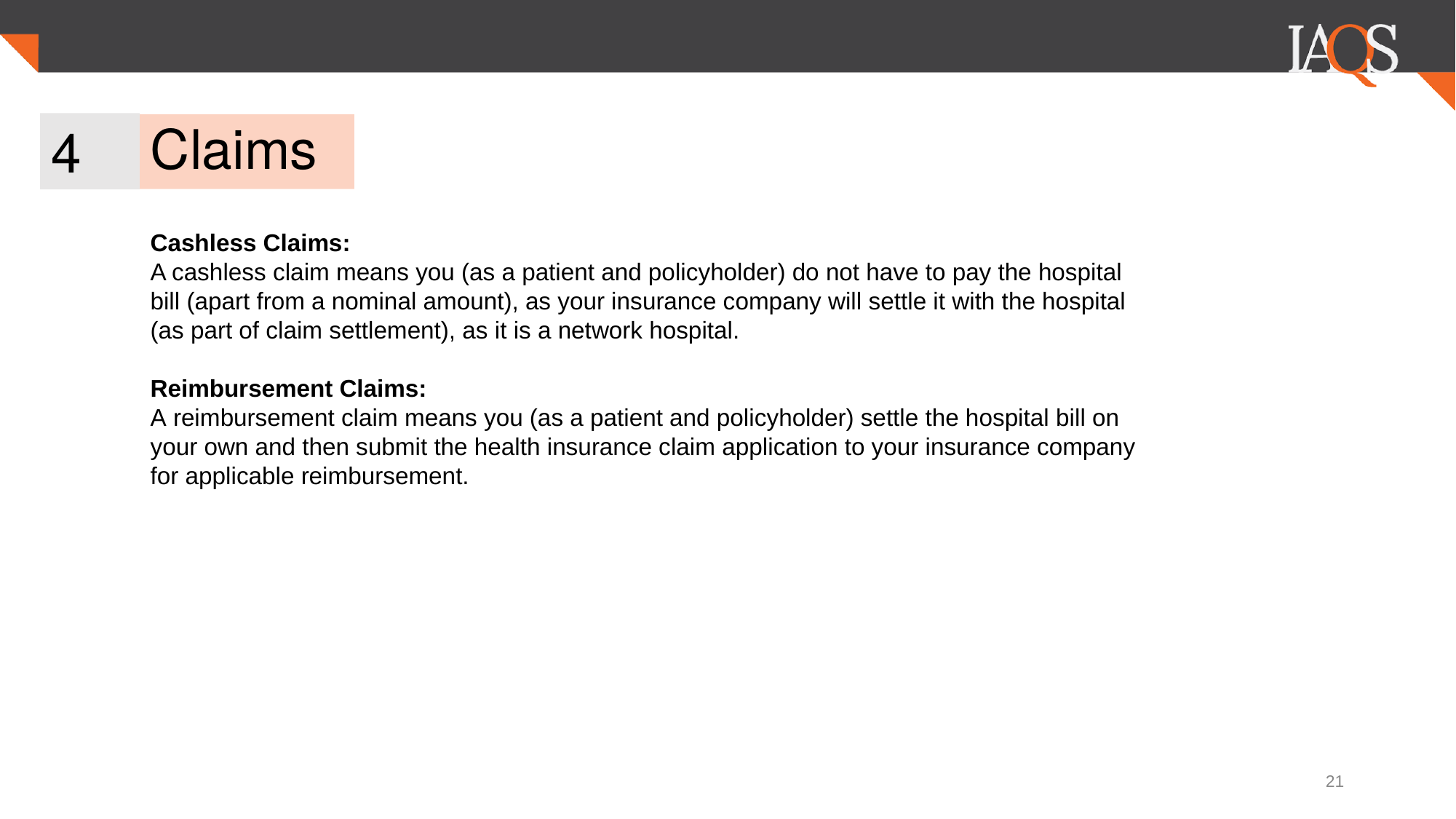

4
# Claims
Cashless Claims:
A cashless claim means you (as a patient and policyholder) do not have to pay the hospital bill (apart from a nominal amount), as your insurance company will settle it with the hospital (as part of claim settlement), as it is a network hospital.

Reimbursement Claims:
A reimbursement claim means you (as a patient and policyholder) settle the hospital bill on your own and then submit the health insurance claim application to your insurance company for applicable reimbursement.
21